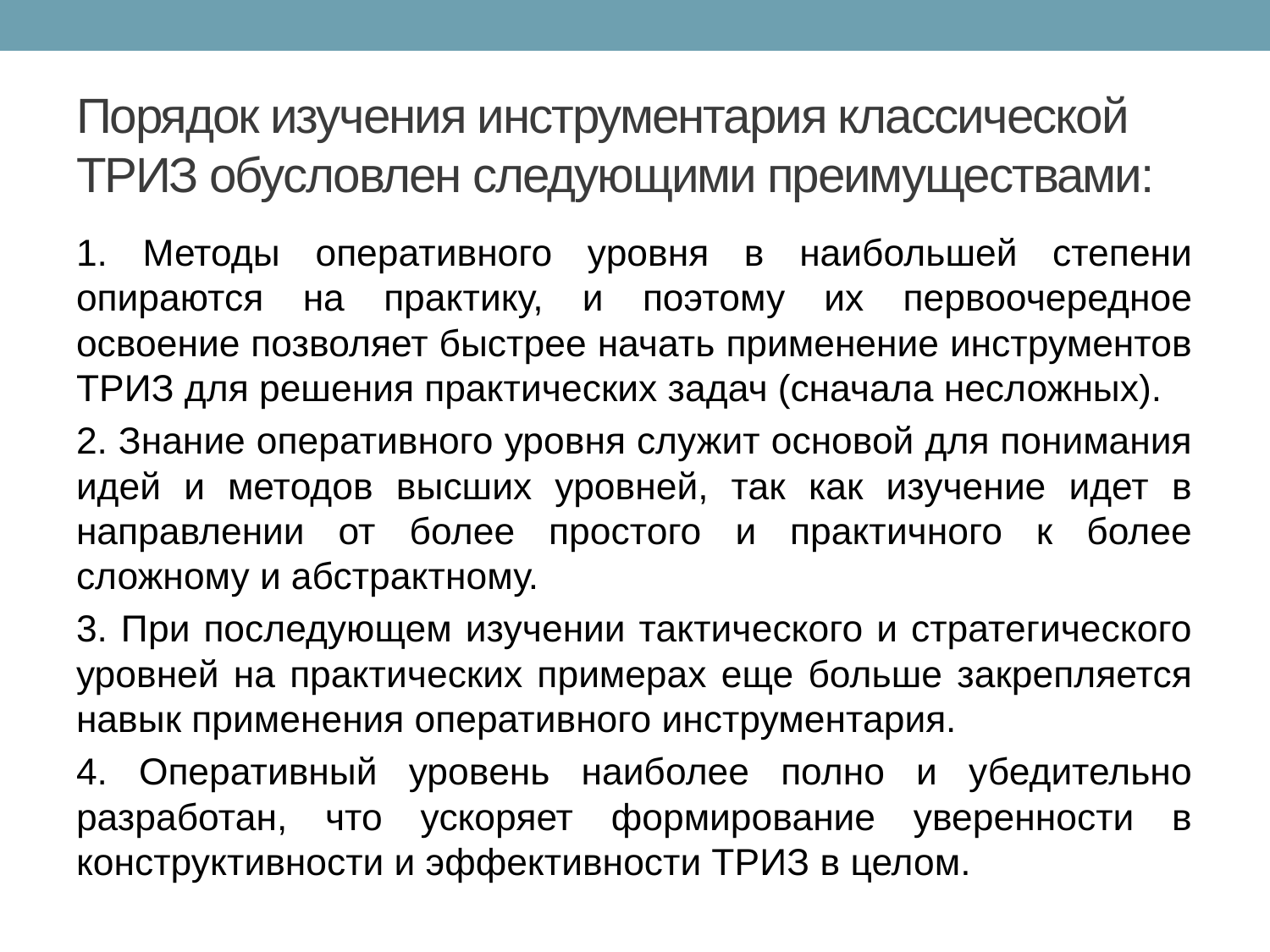

# Порядок изучения инструментария классической ТРИЗ обусловлен следующими преимуществами:
1. Методы оперативного уровня в наибольшей степени опираются на практику, и поэтому их первоочередное освоение позволяет быстрее начать применение инструментов ТРИЗ для решения практических задач (сначала несложных).
2. Знание оперативного уровня служит основой для понимания идей и методов высших уровней, так как изучение идет в направлении от более простого и практичного к более сложному и абстрактному.
3. При последующем изучении тактического и стратегического уровней на практических примерах еще больше закрепляется навык применения оперативного инструментария.
4. Оперативный уровень наиболее полно и убедительно разработан, что ускоряет формирование уверенности в конструктивности и эффективности ТРИЗ в целом.